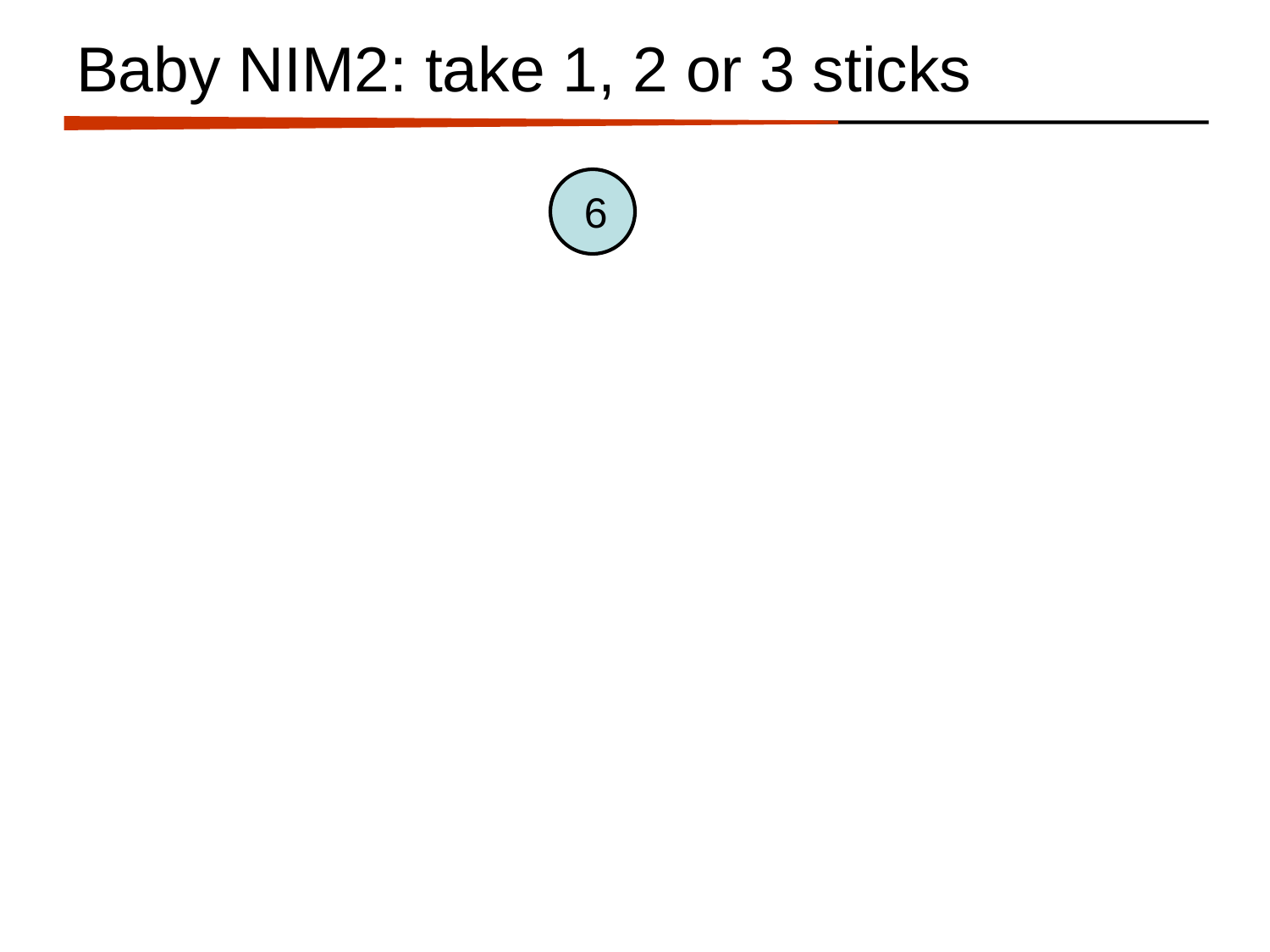

# Baby NIM2: take 1, 2 or 3 sticks

6